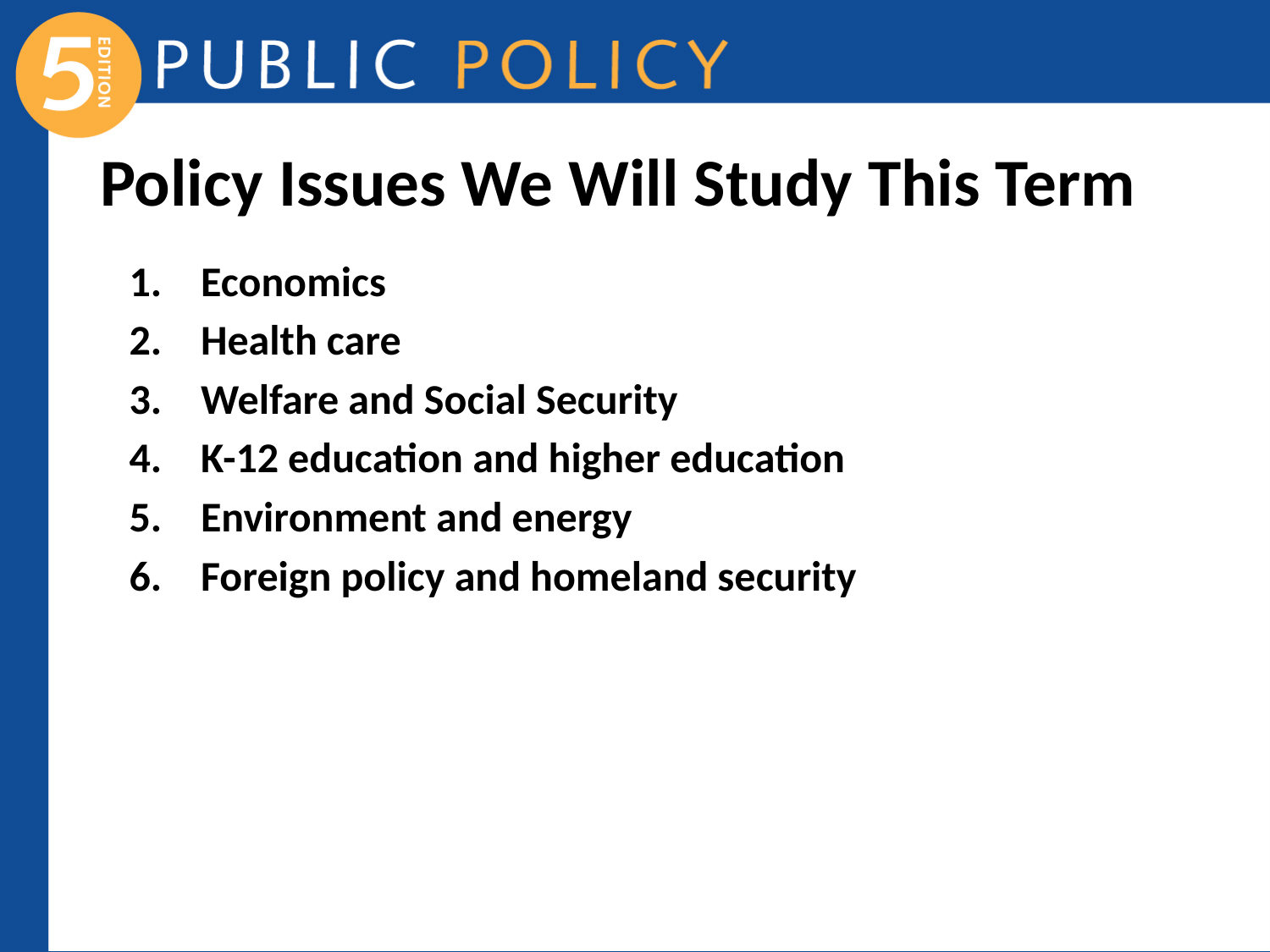

# Policy Issues We Will Study This Term
Economics
Health care
Welfare and Social Security
K-12 education and higher education
Environment and energy
Foreign policy and homeland security